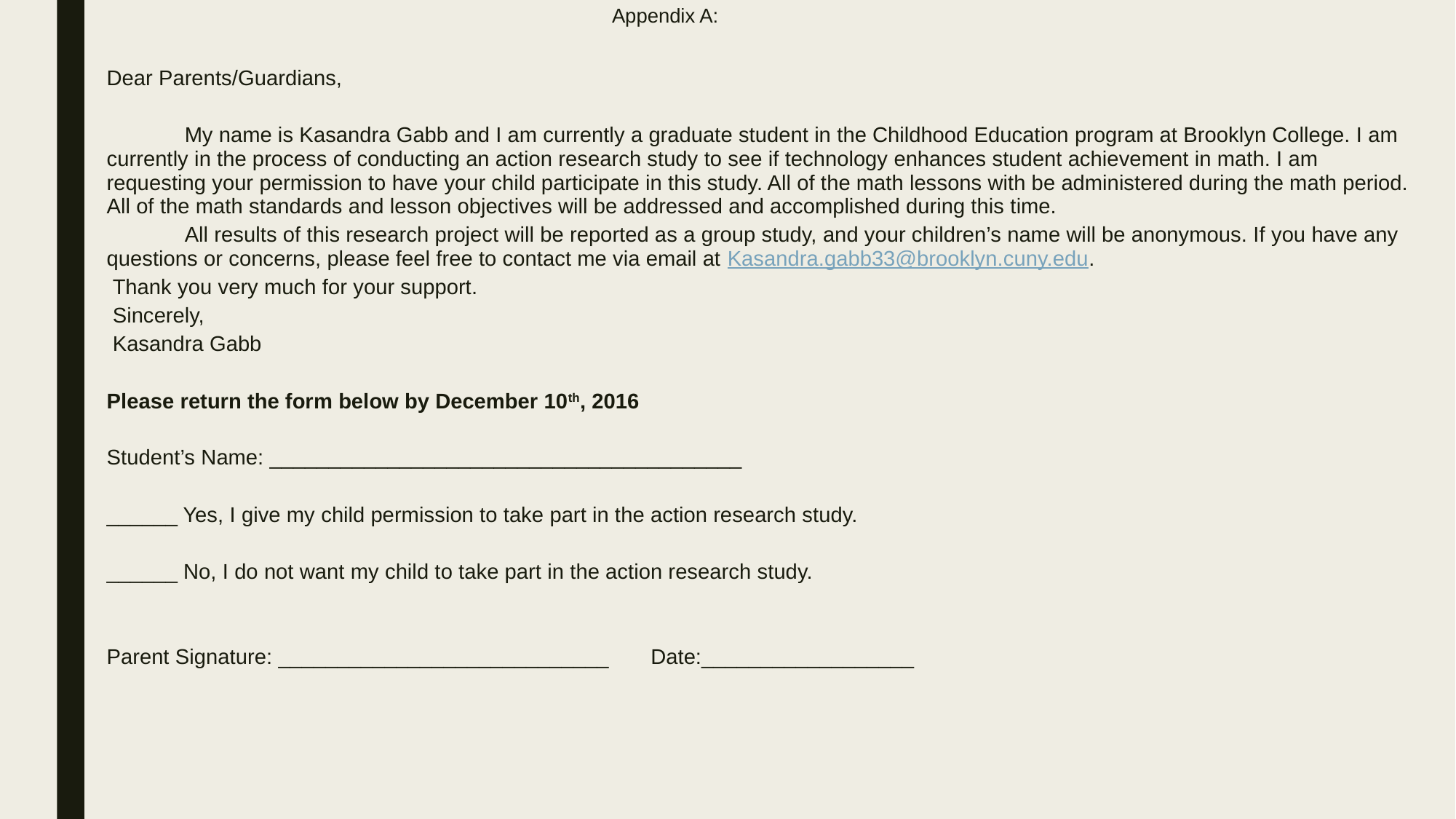

# Appendix A:
Dear Parents/Guardians,

             My name is Kasandra Gabb and I am currently a graduate student in the Childhood Education program at Brooklyn College. I am currently in the process of conducting an action research study to see if technology enhances student achievement in math. I am requesting your permission to have your child participate in this study. All of the math lessons with be administered during the math period. All of the math standards and lesson objectives will be addressed and accomplished during this time.
             All results of this research project will be reported as a group study, and your children’s name will be anonymous. If you have any questions or concerns, please feel free to contact me via email at Kasandra.gabb33@brooklyn.cuny.edu.
 Thank you very much for your support.
 Sincerely,
 Kasandra Gabb

Please return the form below by December 10th, 2016

Student’s Name: ________________________________________

______ Yes, I give my child permission to take part in the action research study.

______ No, I do not want my child to take part in the action research study.

Parent Signature: ____________________________       Date:__________________